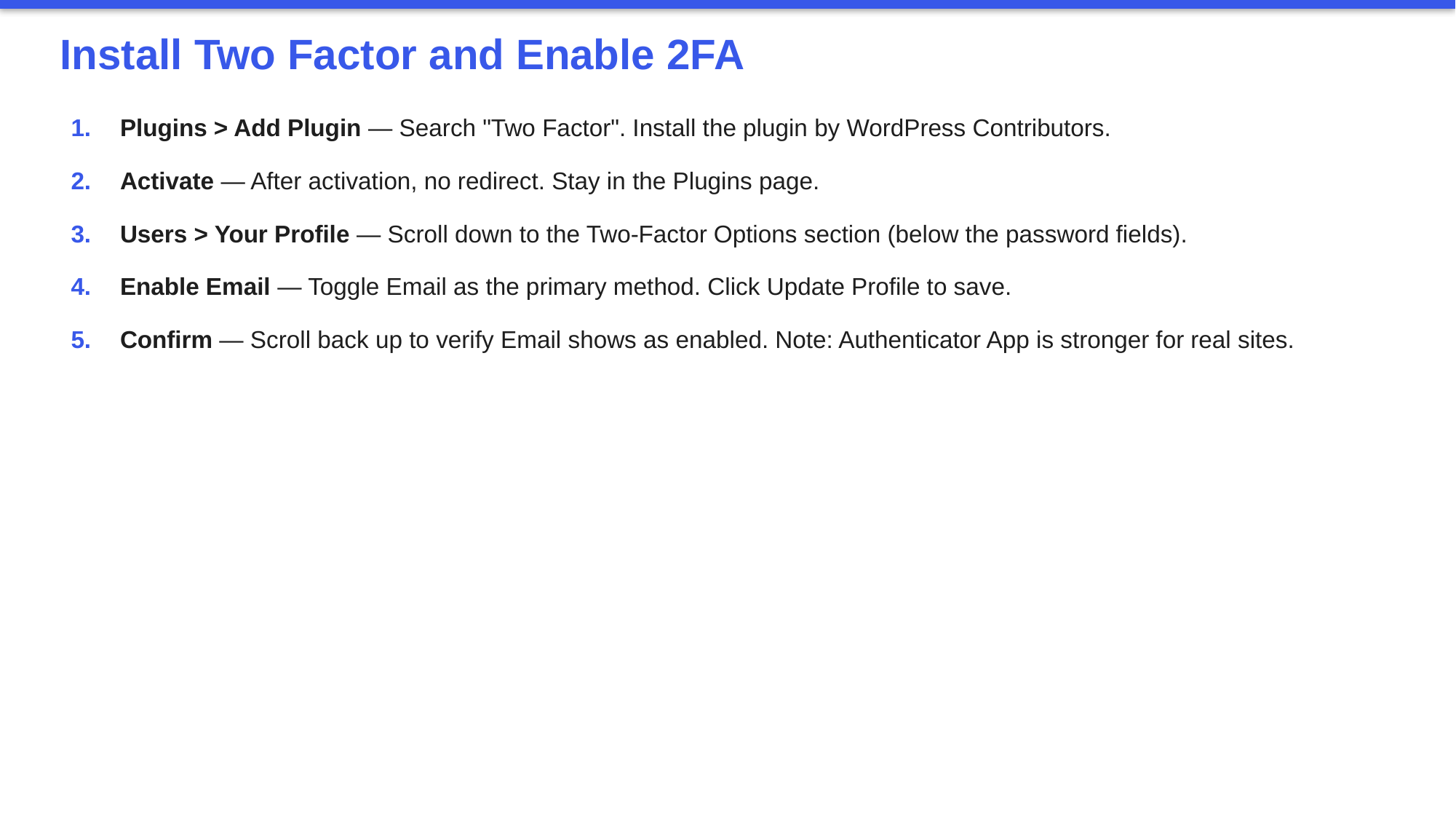

Install Two Factor and Enable 2FA
1.	Plugins > Add Plugin — Search "Two Factor". Install the plugin by WordPress Contributors.
2.	Activate — After activation, no redirect. Stay in the Plugins page.
3.	Users > Your Profile — Scroll down to the Two-Factor Options section (below the password fields).
4.	Enable Email — Toggle Email as the primary method. Click Update Profile to save.
5.	Confirm — Scroll back up to verify Email shows as enabled. Note: Authenticator App is stronger for real sites.